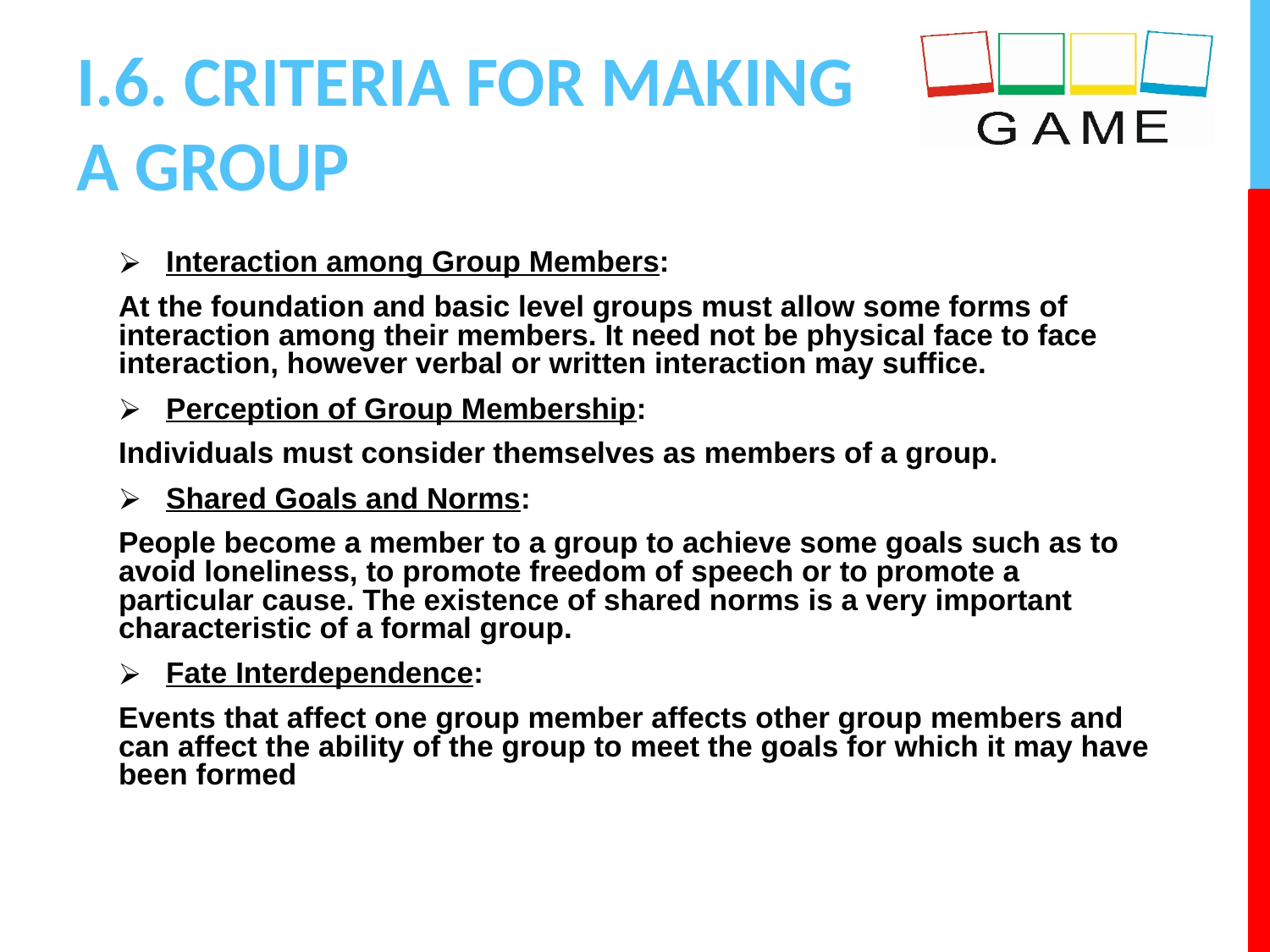

# I.6. CRITERIA FOR MAKING A GROUP
Interaction among Group Members:
At the foundation and basic level groups must allow some forms of interaction among their members. It need not be physical face to face interaction, however verbal or written interaction may suffice.
Perception of Group Membership:
Individuals must consider themselves as members of a group.
Shared Goals and Norms:
People become a member to a group to achieve some goals such as to avoid loneliness, to promote freedom of speech or to promote a particular cause. The existence of shared norms is a very important characteristic of a formal group.
Fate Interdependence:
Events that affect one group member affects other group members and can affect the ability of the group to meet the goals for which it may have been formed